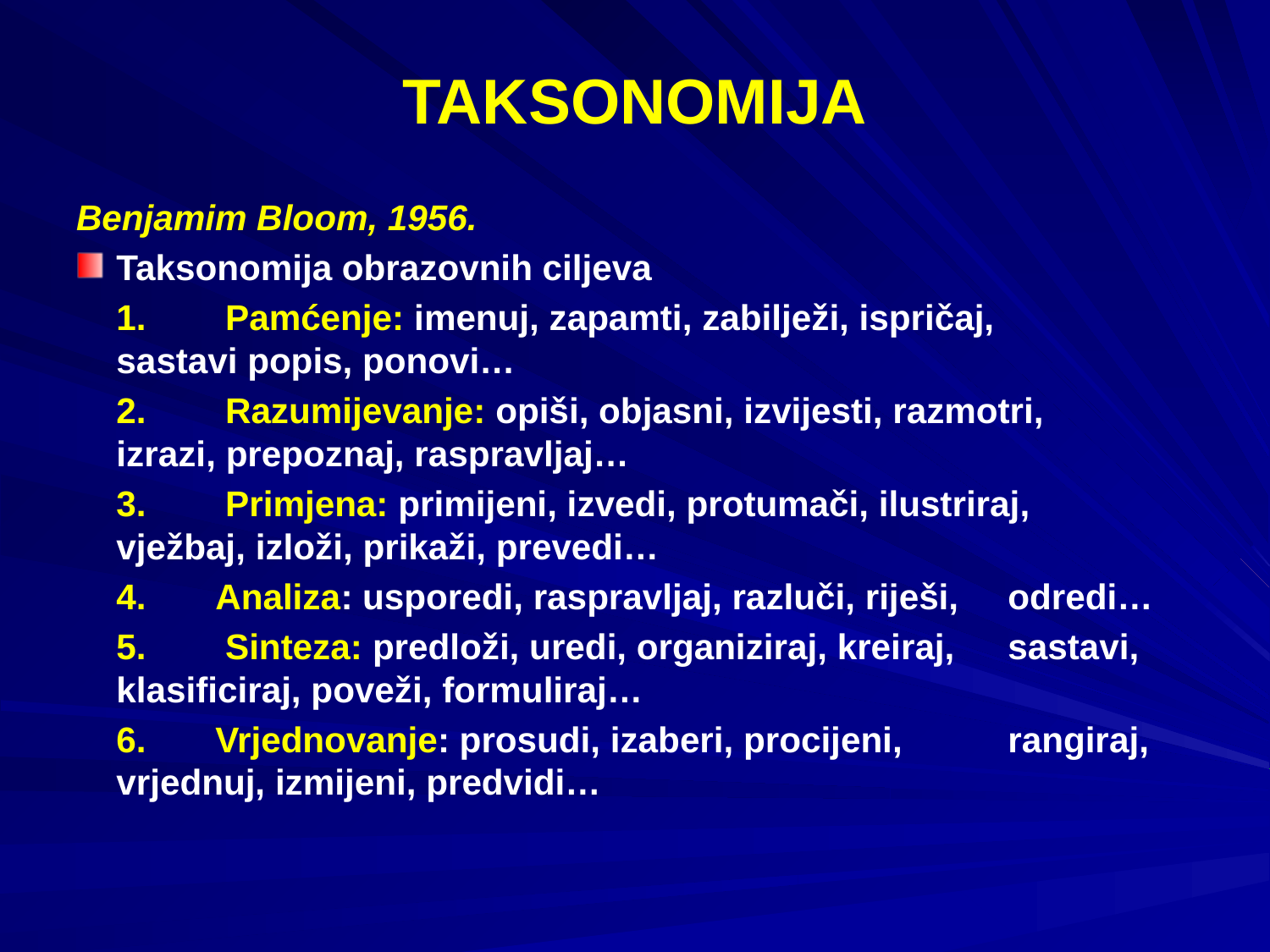

# TAKSONOMIJA
Benjamim Bloom, 1956.
Taksonomija obrazovnih ciljeva
	1.	 Pamćenje: imenuj, zapamti, zabilježi, ispričaj, 	 	sastavi popis, ponovi…
	2. 	 Razumijevanje: opiši, objasni, izvijesti, razmotri, 		izrazi, prepoznaj, raspravljaj…
	3.	 Primjena: primijeni, izvedi, protumači, ilustriraj, 		vježbaj, izloži, prikaži, prevedi…
	4. 	Analiza: usporedi, raspravljaj, razluči, riješi, 		odredi…
	5.	 Sinteza: predloži, uredi, organiziraj, kreiraj, 			sastavi, klasificiraj, poveži, formuliraj…
	6.	Vrjednovanje: prosudi, izaberi, procijeni, 			rangiraj, vrjednuj, izmijeni, predvidi…